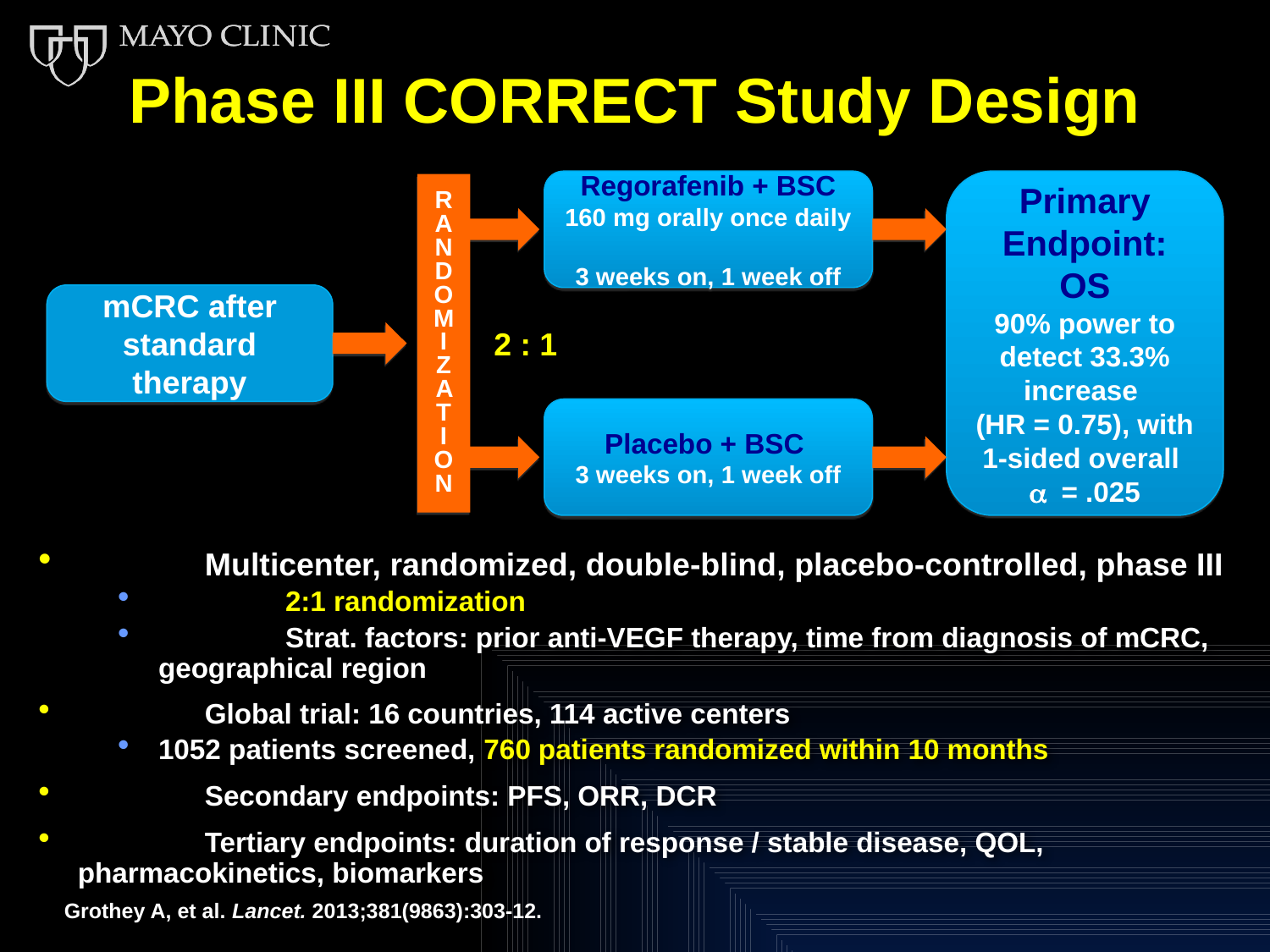

# Phase III CORRECT Study Design
Regorafenib + BSC 160 mg orally once daily
3 weeks on, 1 week off
Primary Endpoint: OS
90% power to detect 33.3% increase
(HR = 0.75), with 1-sided overall
α = .025
RANDOM I ZAT I ON

mCRC after standard therapy
2 : 1

Placebo + BSC
3 weeks on, 1 week off

	Multicenter, randomized, double-blind, placebo-controlled, phase III
	2:1 randomization
	Strat. factors: prior anti-VEGF therapy, time from diagnosis of mCRC, geographical region
	Global trial: 16 countries, 114 active centers
1052 patients screened, 760 patients randomized within 10 months
	Secondary endpoints: PFS, ORR, DCR
	Tertiary endpoints: duration of response / stable disease, QOL, pharmacokinetics, biomarkers
Grothey A, et al. Lancet. 2013;381(9863):303-12.